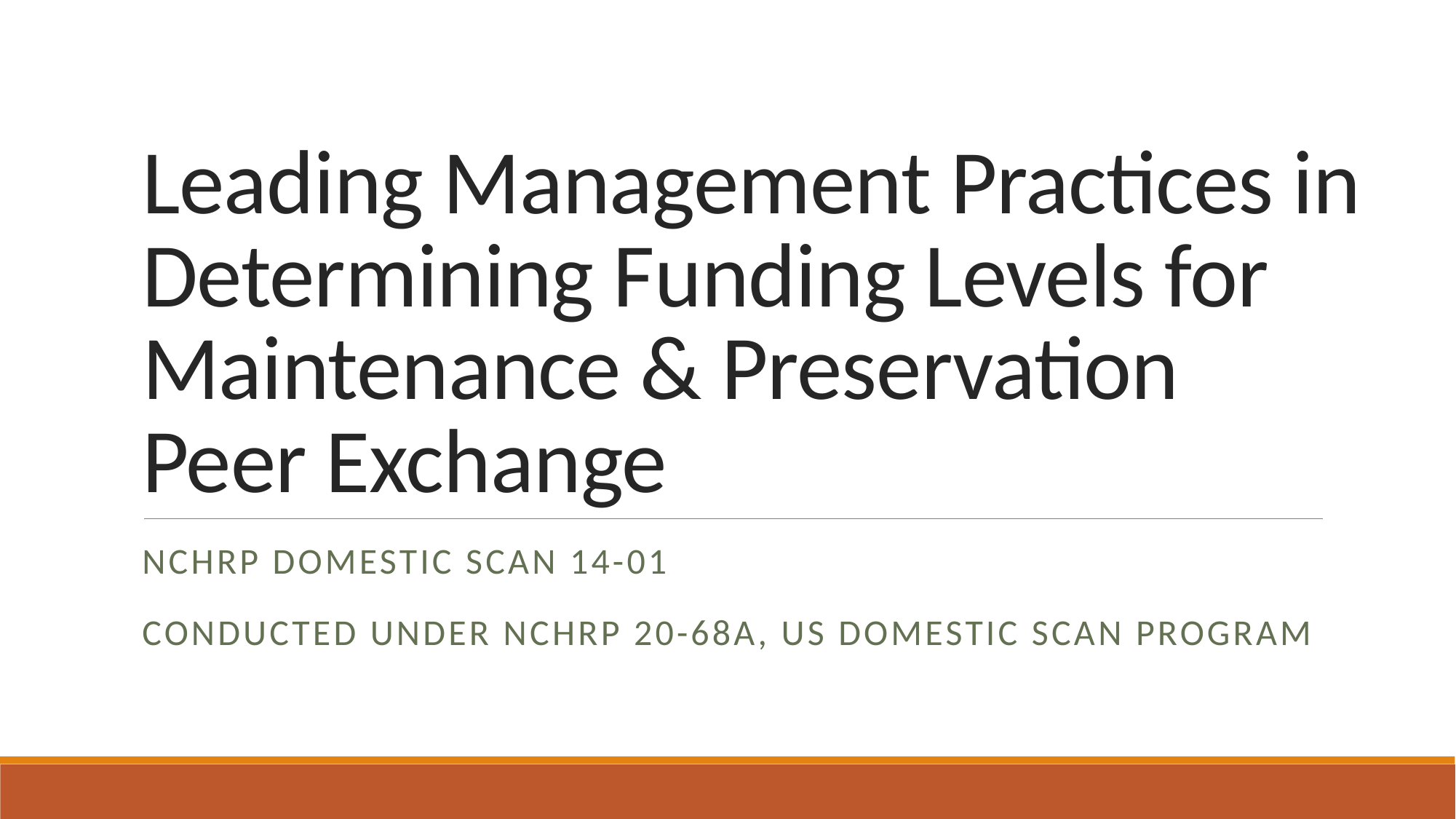

# Leading Management Practices in Determining Funding Levels for Maintenance & Preservation Peer Exchange
NCHRP Domestic scan 14-01
Conducted under NCHRP 20-68A, US Domestic Scan program